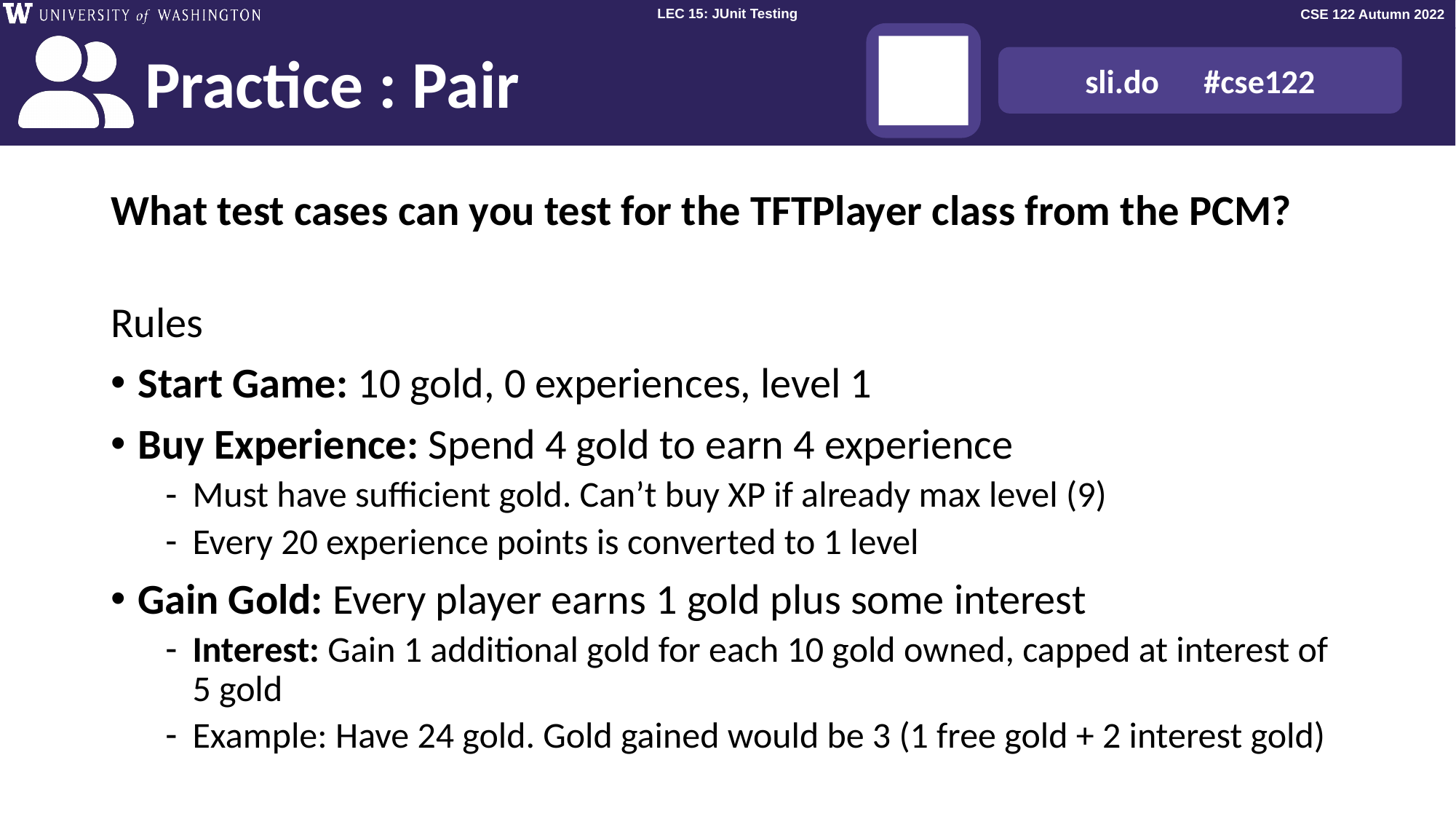

# What test cases can you test for the TFTPlayer class from the PCM?

Rules
Start Game: 10 gold, 0 experiences, level 1
Buy Experience: Spend 4 gold to earn 4 experience
Must have sufficient gold. Can’t buy XP if already max level (9)
Every 20 experience points is converted to 1 level
Gain Gold: Every player earns 1 gold plus some interest
Interest: Gain 1 additional gold for each 10 gold owned, capped at interest of 5 gold
Example: Have 24 gold. Gold gained would be 3 (1 free gold + 2 interest gold)